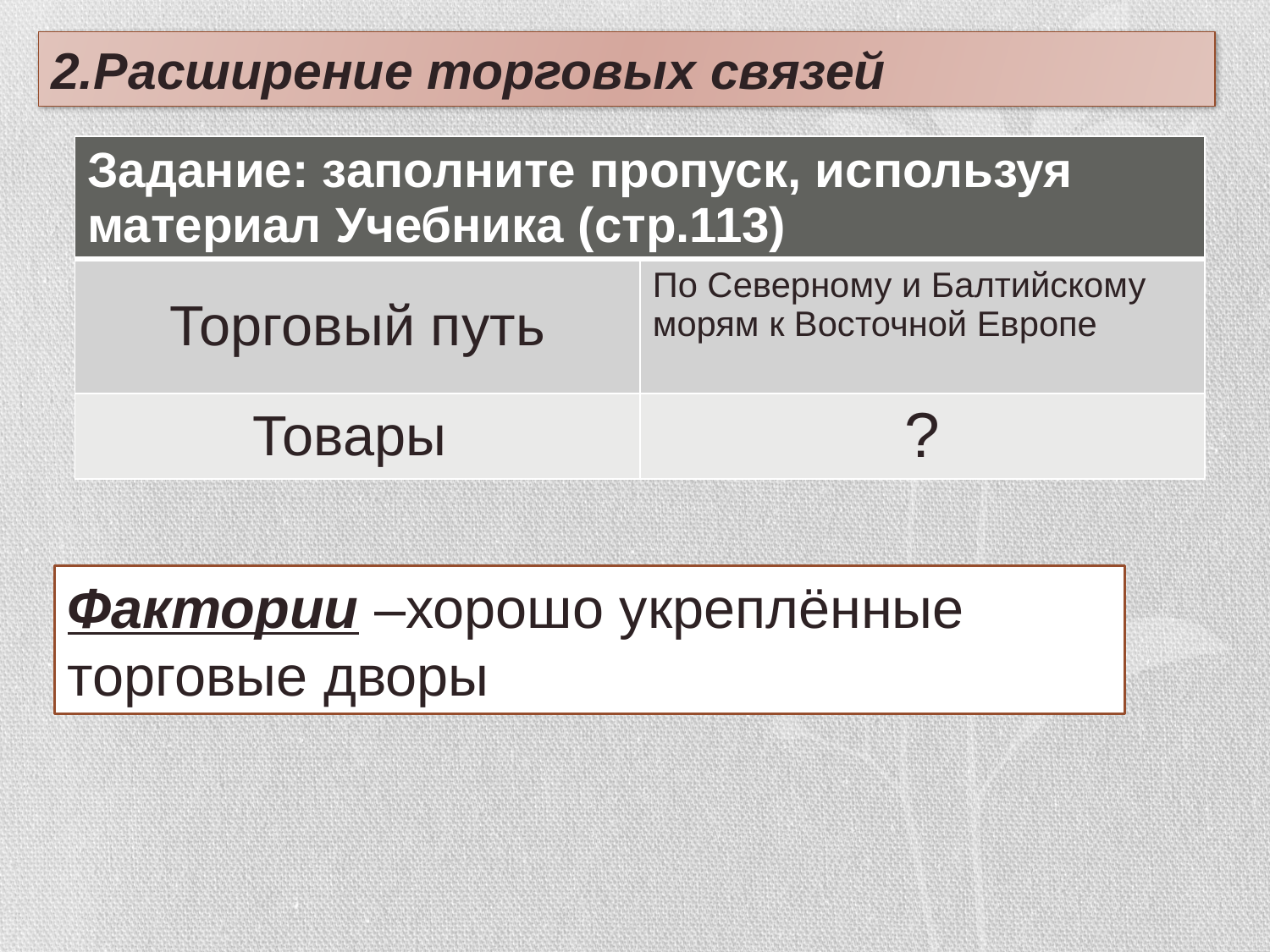

# 2.Расширение торговых связей
| Задание: заполните пропуск, используя материал Учебника (стр.113) |  |
| --- | --- |
| Торговый путь | По Северному и Балтийскому морям к Восточной Европе |
| Товары | ? |
Фактории –хорошо укреплённые торговые дворы